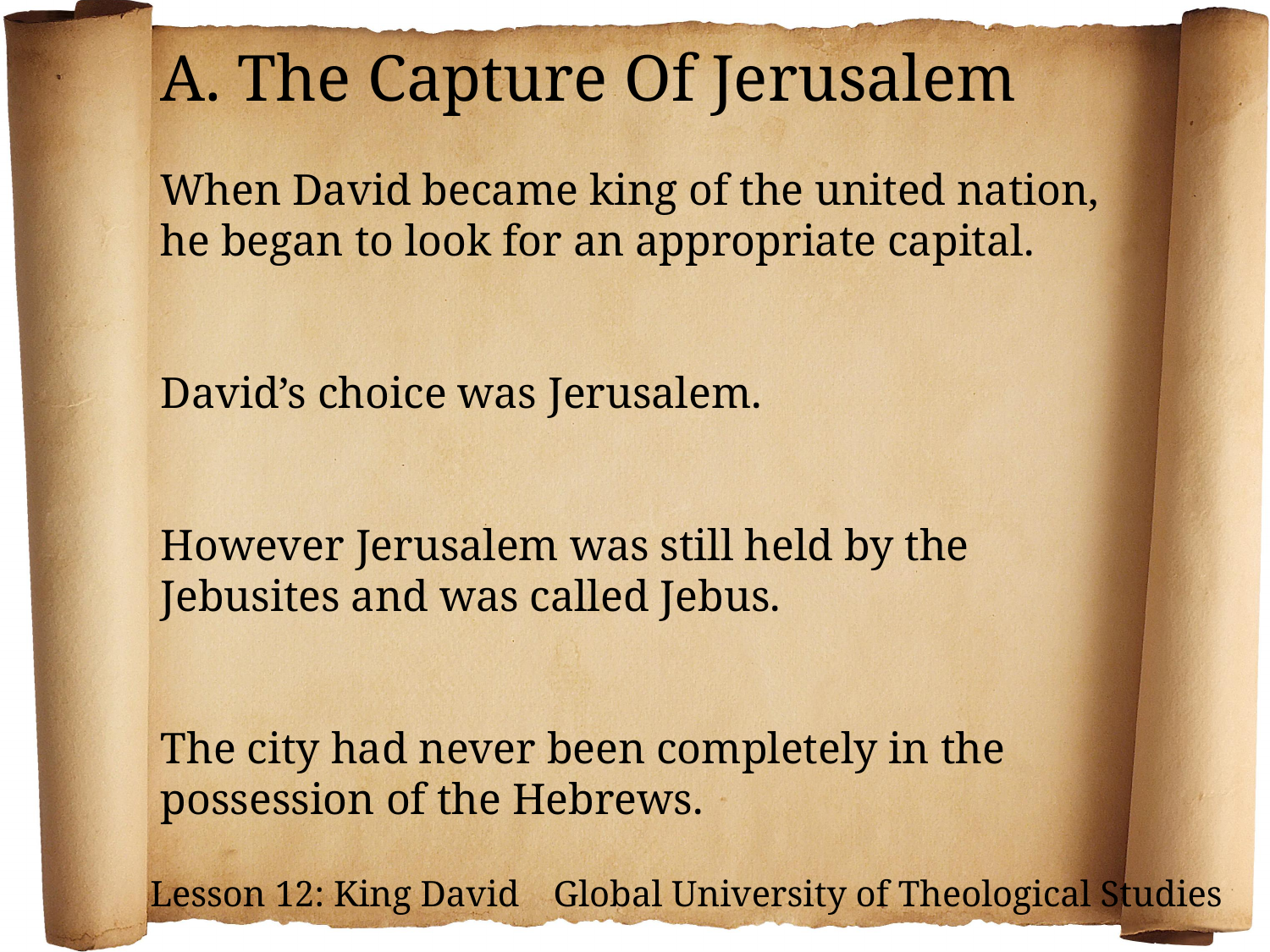

A. The Capture Of Jerusalem
When David became king of the united nation, he began to look for an appropriate capital.

David’s choice was Jerusalem.

However Jerusalem was still held by the Jebusites and was called Jebus.

The city had never been completely in the possession of the Hebrews.
Lesson 12: King David    Global University of Theological Studies